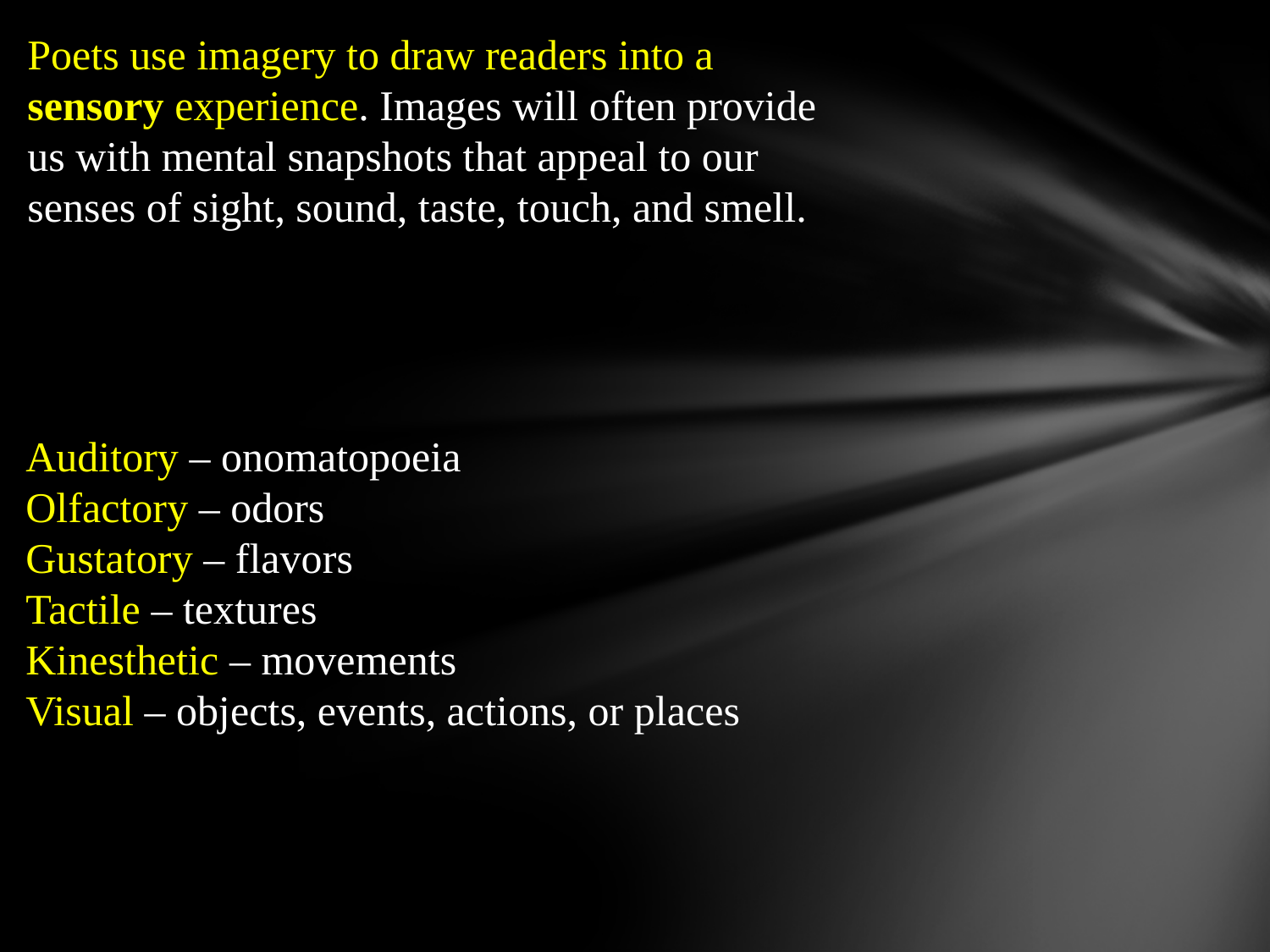

Poets use imagery to draw readers into a sensory experience. Images will often provide us with mental snapshots that appeal to our senses of sight, sound, taste, touch, and smell.
Auditory – onomatopoeia
Olfactory – odors
Gustatory – flavors
Tactile – textures
Kinesthetic – movements
Visual – objects, events, actions, or places